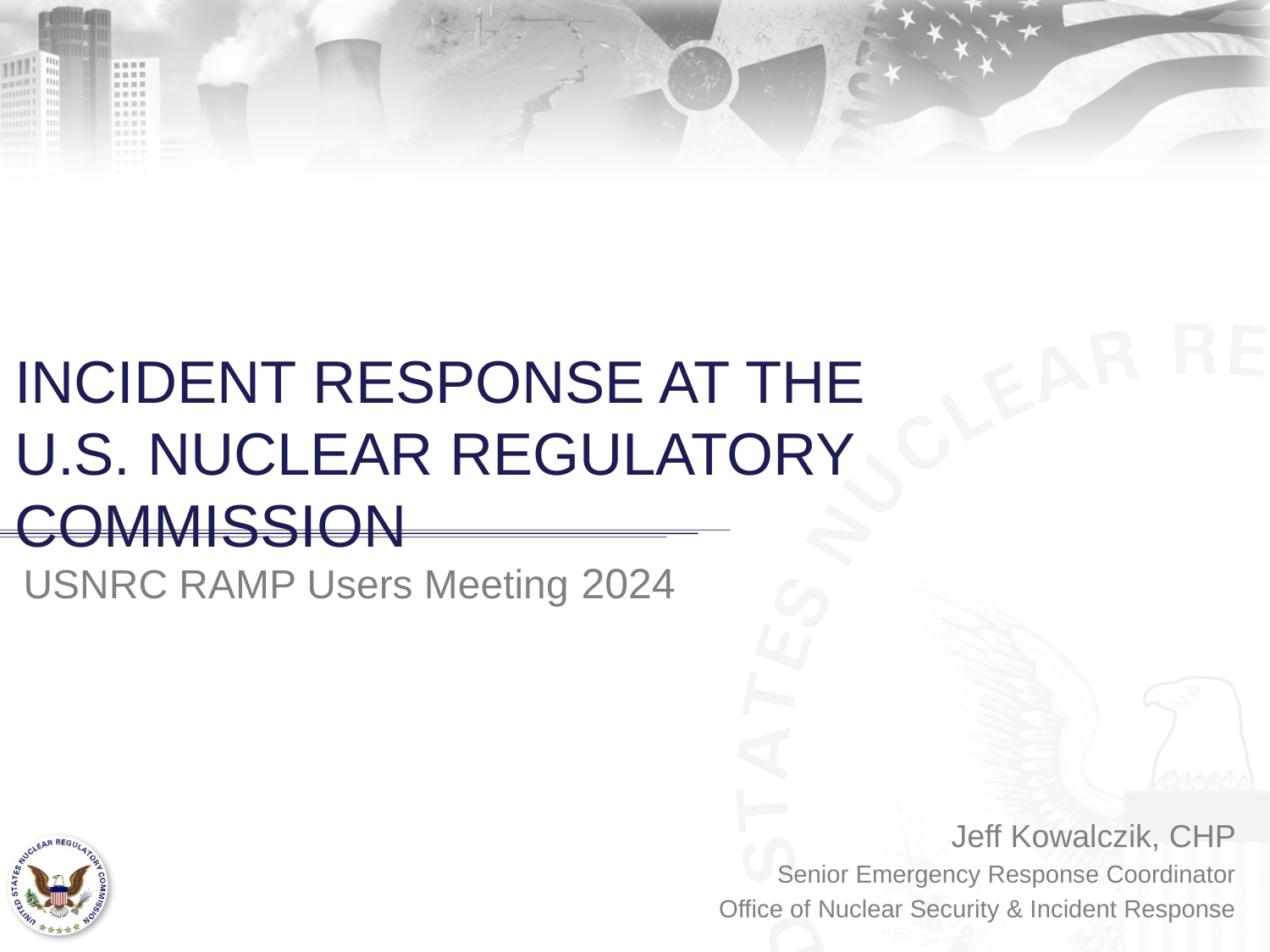

# Incident Response at the U.S. Nuclear Regulatory Commission
USNRC RAMP Users Meeting 2024
Jeff Kowalczik, CHP
Senior Emergency Response Coordinator
Office of Nuclear Security & Incident Response